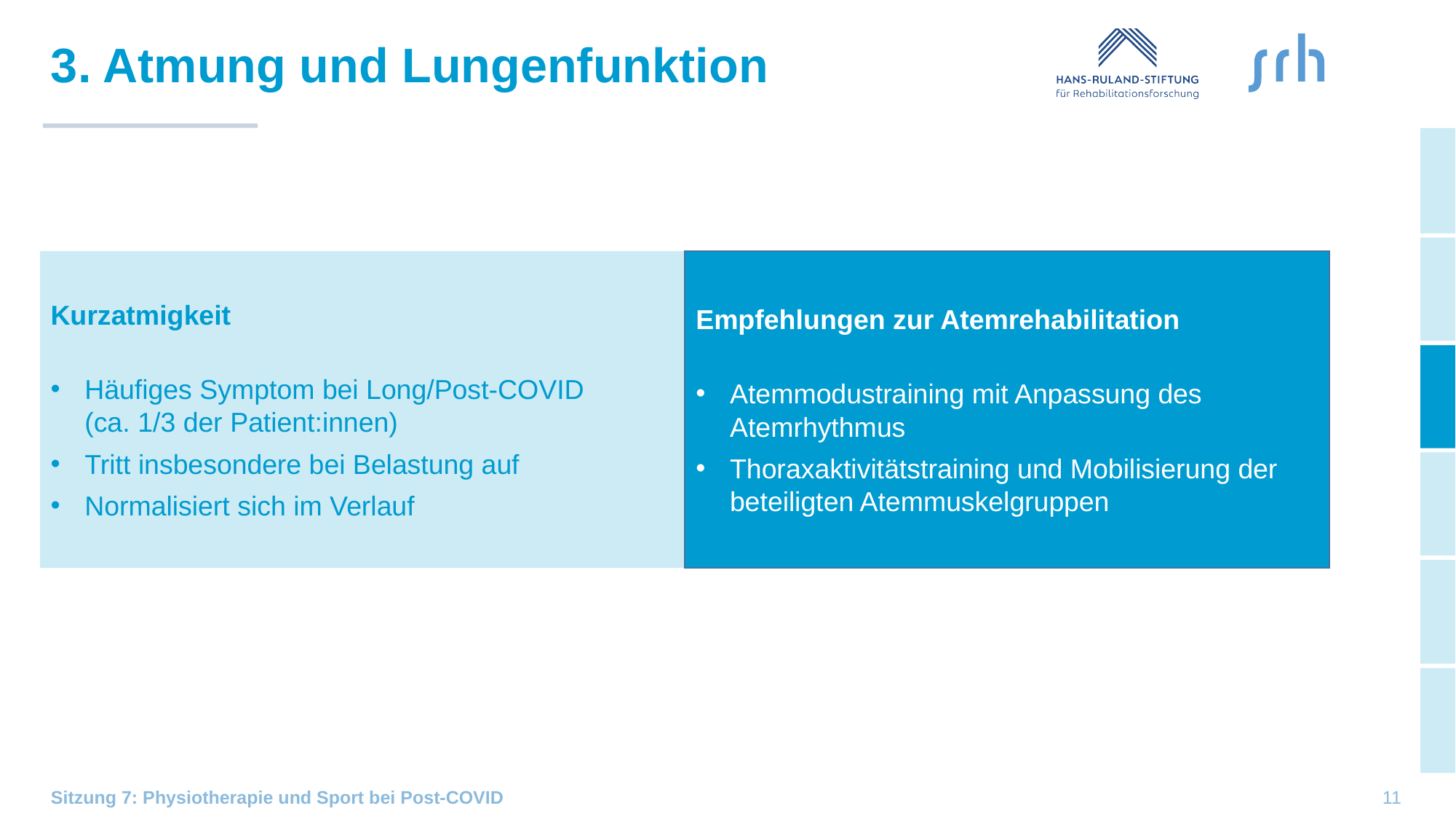

# 3. Atmung und Lungenfunktion
Kurzatmigkeit

Häufiges Symptom bei Long/Post-COVID
(ca. 1/3 der Patient:innen)
Tritt insbesondere bei Belastung auf
Normalisiert sich im Verlauf
Empfehlungen zur Atemrehabilitation

Atemmodustraining mit Anpassung des Atemrhythmus
Thoraxaktivitätstraining und Mobilisierung der beteiligten Atemmuskelgruppen
11
Sitzung 7: Physiotherapie und Sport bei Post-COVID